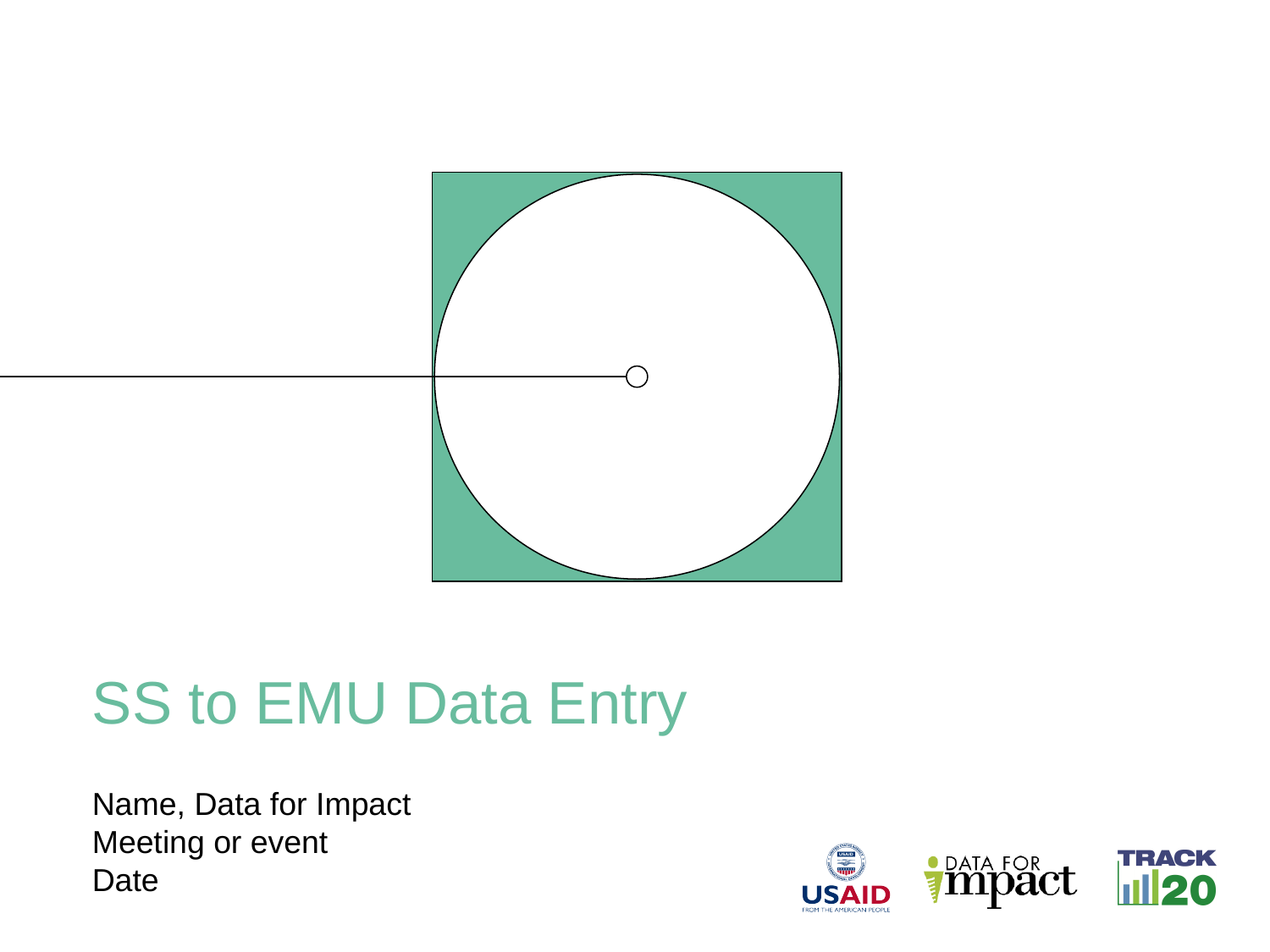

SS to EMU Data Entry
Name, Data for Impact
Meeting or event
Date